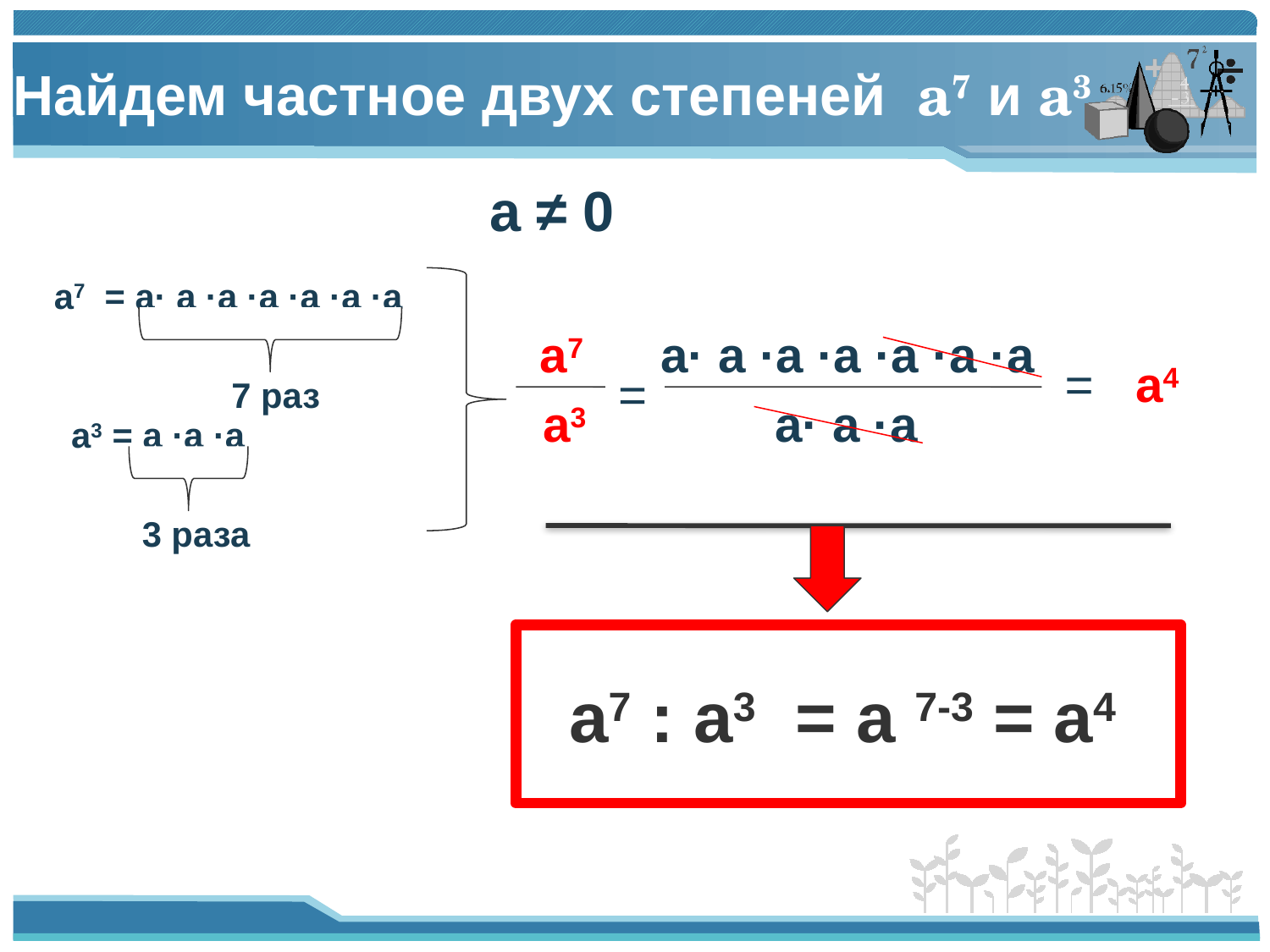

# Найдем частное двух степеней  a7 и a3
a ≠ 0

a7  = a· a ·a ·a ·a ·a ·a

a7
a· a ·a ·a ·a ·a ·a
=
a4
=
7 раз
  a3
a· a ·a
  a3 = a ·a ·a

3 раза

a7 : a3  = a 7-3 = a4